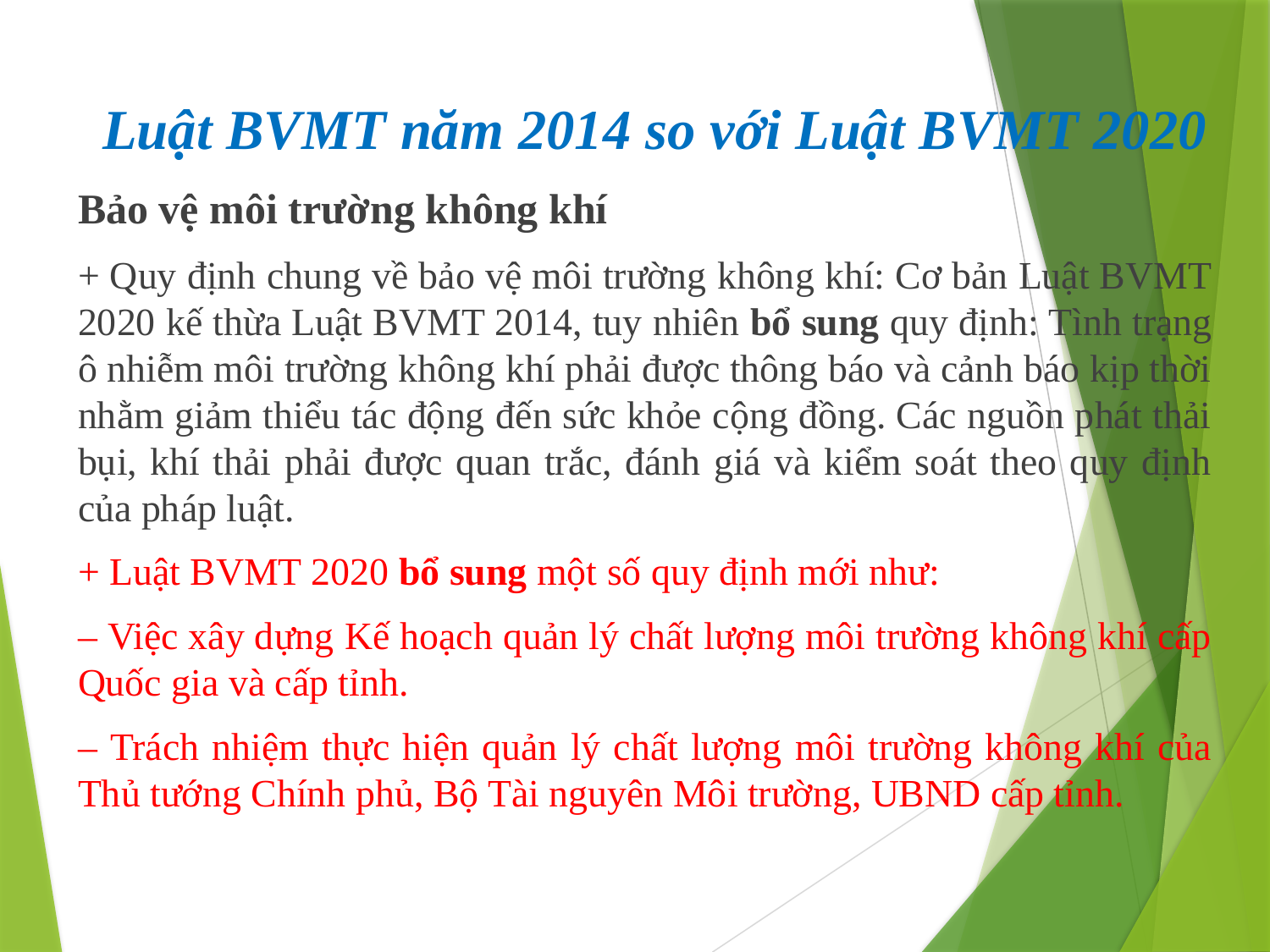

Luật BVMT năm 2014 so với Luật BVMT 2020
Bảo vệ môi trường không khí
+ Quy định chung về bảo vệ môi trường không khí: Cơ bản Luật BVMT 2020 kế thừa Luật BVMT 2014, tuy nhiên bổ sung quy định: Tình trạng ô nhiễm môi trường không khí phải được thông báo và cảnh báo kịp thời nhằm giảm thiểu tác động đến sức khỏe cộng đồng. Các nguồn phát thải bụi, khí thải phải được quan trắc, đánh giá và kiểm soát theo quy định của pháp luật.
+ Luật BVMT 2020 bổ sung một số quy định mới như:
– Việc xây dựng Kế hoạch quản lý chất lượng môi trường không khí cấp Quốc gia và cấp tỉnh.
– Trách nhiệm thực hiện quản lý chất lượng môi trường không khí của Thủ tướng Chính phủ, Bộ Tài nguyên Môi trường, UBND cấp tỉnh.